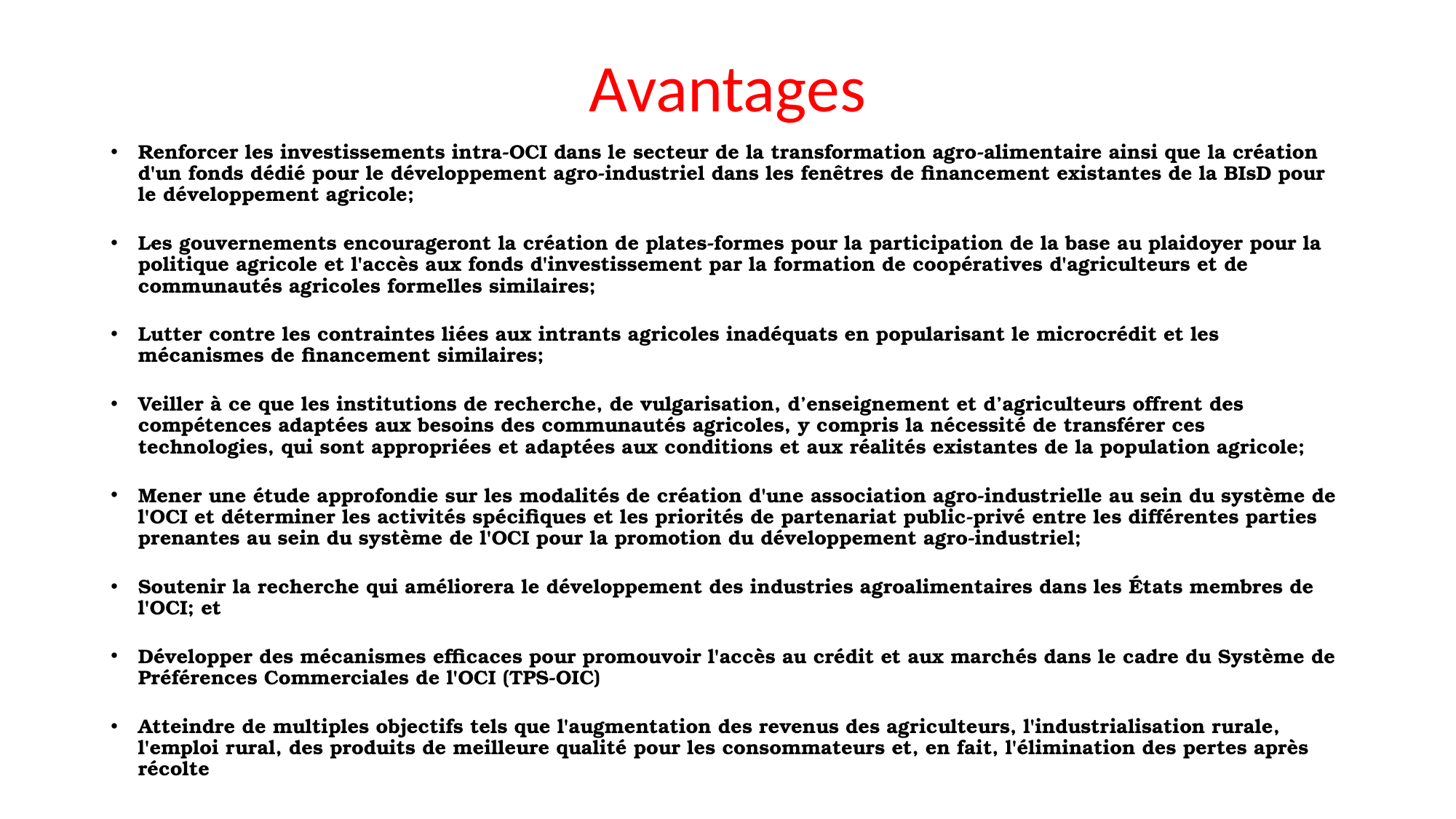

# Avantages
Renforcer les investissements intra-OCI dans le secteur de la transformation agro-alimentaire ainsi que la création d'un fonds dédié pour le développement agro-industriel dans les fenêtres de financement existantes de la BIsD pour le développement agricole;
Les gouvernements encourageront la création de plates-formes pour la participation de la base au plaidoyer pour la politique agricole et l'accès aux fonds d'investissement par la formation de coopératives d'agriculteurs et de communautés agricoles formelles similaires;
Lutter contre les contraintes liées aux intrants agricoles inadéquats en popularisant le microcrédit et les mécanismes de financement similaires;
Veiller à ce que les institutions de recherche, de vulgarisation, d’enseignement et d’agriculteurs offrent des compétences adaptées aux besoins des communautés agricoles, y compris la nécessité de transférer ces technologies, qui sont appropriées et adaptées aux conditions et aux réalités existantes de la population agricole;
Mener une étude approfondie sur les modalités de création d'une association agro-industrielle au sein du système de l'OCI et déterminer les activités spécifiques et les priorités de partenariat public-privé entre les différentes parties prenantes au sein du système de l'OCI pour la promotion du développement agro-industriel;
Soutenir la recherche qui améliorera le développement des industries agroalimentaires dans les États membres de l'OCI; et
Développer des mécanismes efficaces pour promouvoir l'accès au crédit et aux marchés dans le cadre du Système de Préférences Commerciales de l'OCI (TPS-OIC)
Atteindre de multiples objectifs tels que l'augmentation des revenus des agriculteurs, l'industrialisation rurale, l'emploi rural, des produits de meilleure qualité pour les consommateurs et, en fait, l'élimination des pertes après récolte